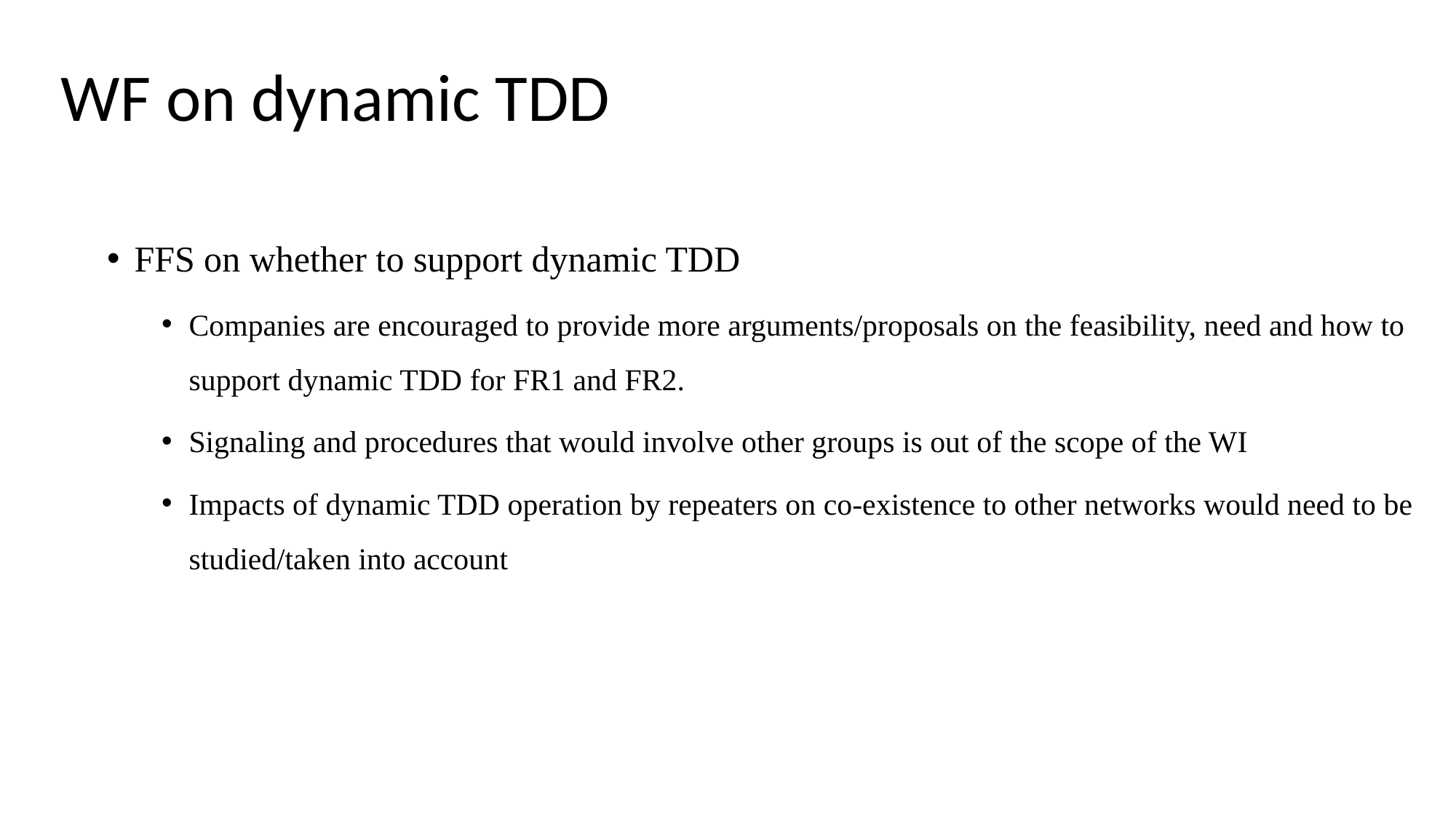

# WF on dynamic TDD

FFS on whether to support dynamic TDD
Companies are encouraged to provide more arguments/proposals on the feasibility, need and how to support dynamic TDD for FR1 and FR2.
Signaling and procedures that would involve other groups is out of the scope of the WI
Impacts of dynamic TDD operation by repeaters on co-existence to other networks would need to be studied/taken into account